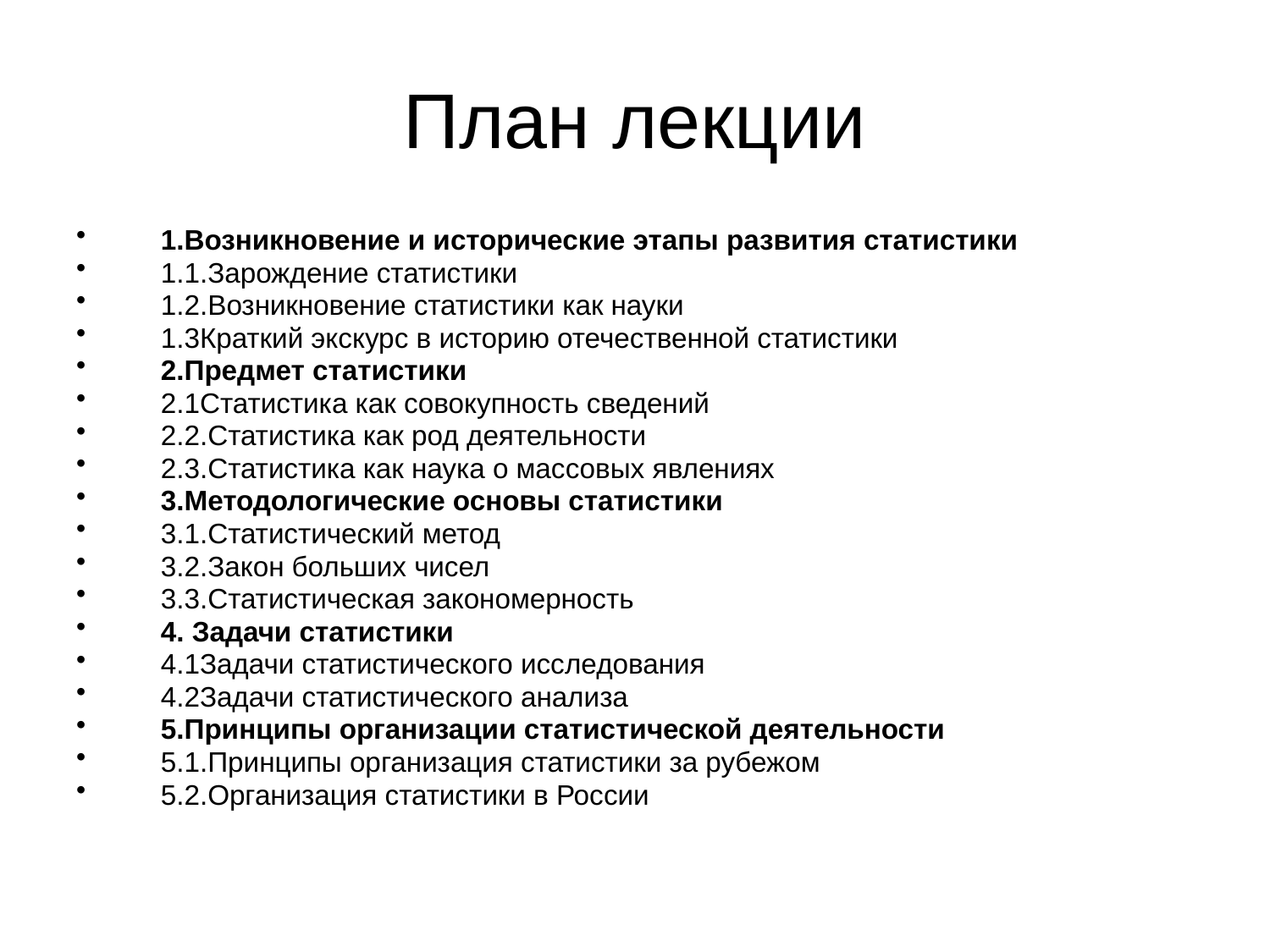

# План лекции
1.Возникновение и исторические этапы развития статистики
1.1.Зарождение статистики
1.2.Возникновение статистики как науки
1.3Краткий экскурс в историю отечественной статистики
2.Предмет статистики
2.1Статистика как совокупность сведений
2.2.Статистика как род деятельности
2.3.Статистика как наука о массовых явлениях
3.Методологические основы статистики
3.1.Статистический метод
3.2.Закон больших чисел
3.3.Статистическая закономерность
4. Задачи статистики
4.1Задачи статистического исследования
4.2Задачи статистического анализа
5.Принципы организации статистической деятельности
5.1.Принципы организация статистики за рубежом
5.2.Организация статистики в России